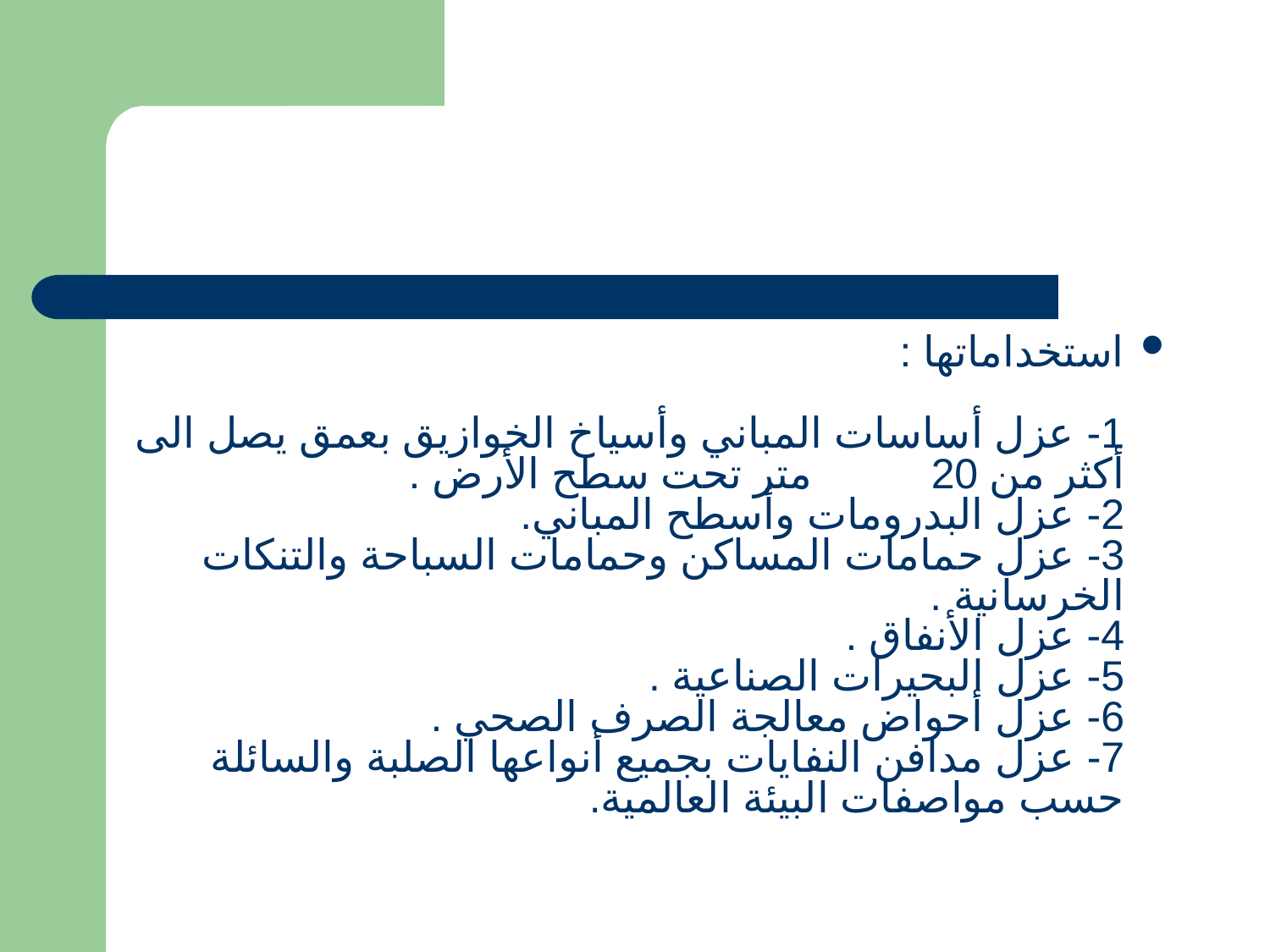

استخداماتها :
1- عزل أساسات المباني وأسياخ الخوازيق بعمق يصل الى أكثر من 20          متر تحت سطح الأرض .
2- عزل البدرومات وأسطح المباني.
3- عزل حمامات المساكن وحمامات السباحة والتنكات الخرسانية .
4- عزل الأنفاق .
5- عزل البحيرات الصناعية .
6- عزل أحواض معالجة الصرف الصحي .
7- عزل مدافن النفايات بجميع أنواعها الصلبة والسائلة حسب مواصفات البيئة العالمية.